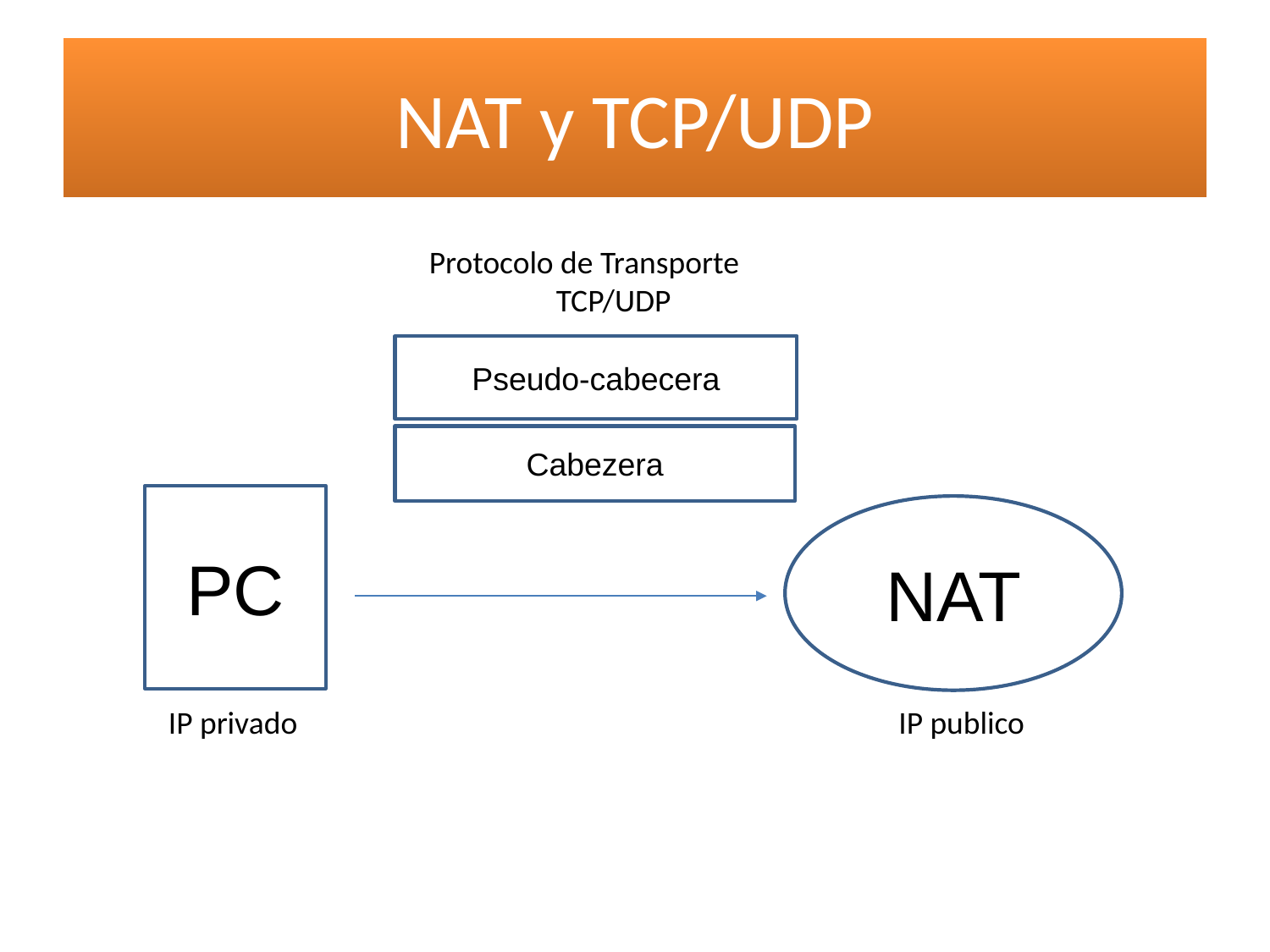

# NAT y TCP/UDP

Protocolo de Transporte
	TCP/UDP
Pseudo-cabecera
Cabezera
PC
NAT
IP privado
IP publico